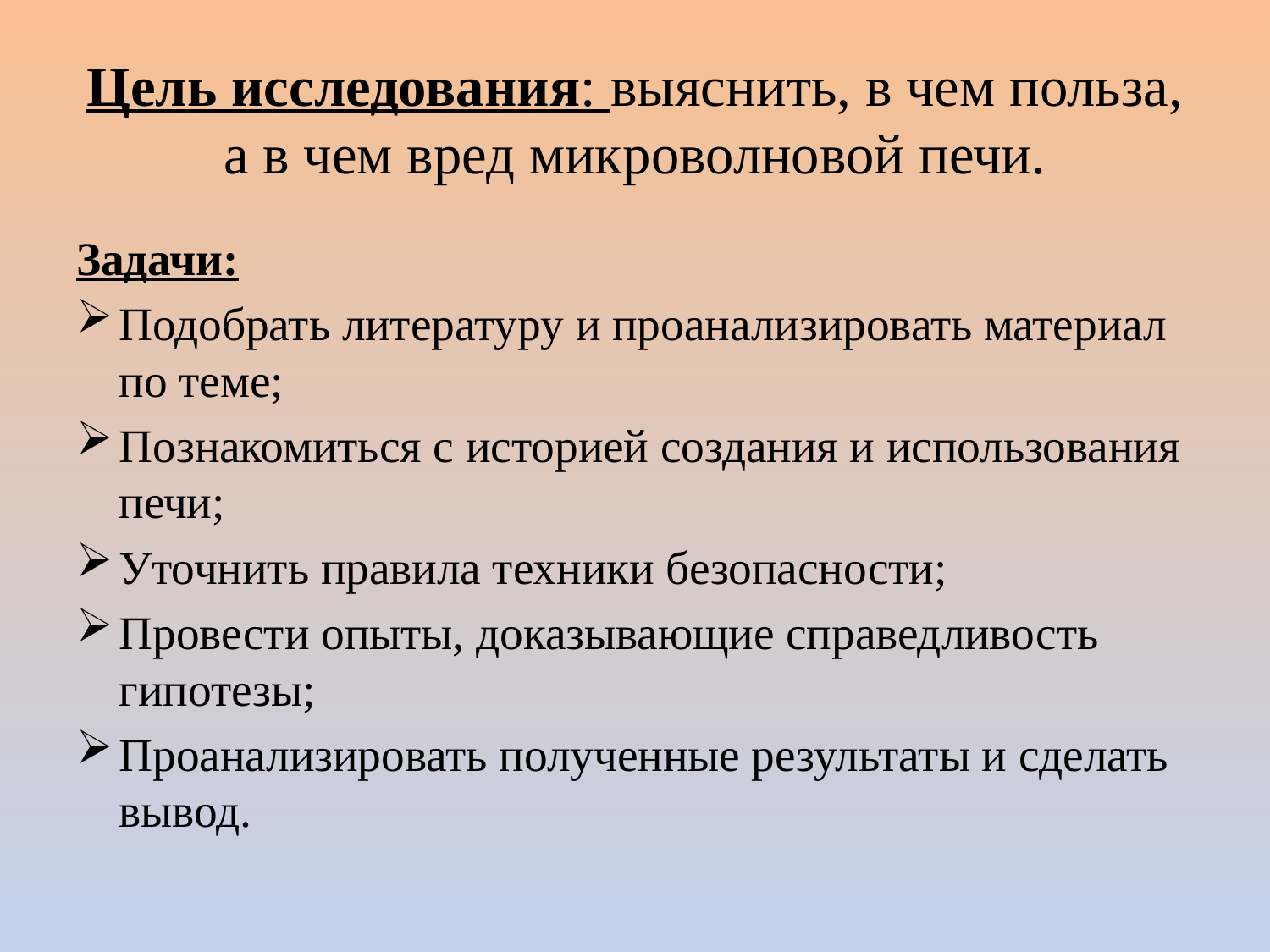

# Цель исследования: выяснить, в чем польза, а в чем вред микроволновой печи.
Задачи:
Подобрать литературу и проанализировать материал по теме;
Познакомиться с историей создания и использования печи;
Уточнить правила техники безопасности;
Провести опыты, доказывающие справедливость гипотезы;
Проанализировать полученные результаты и сделать вывод.